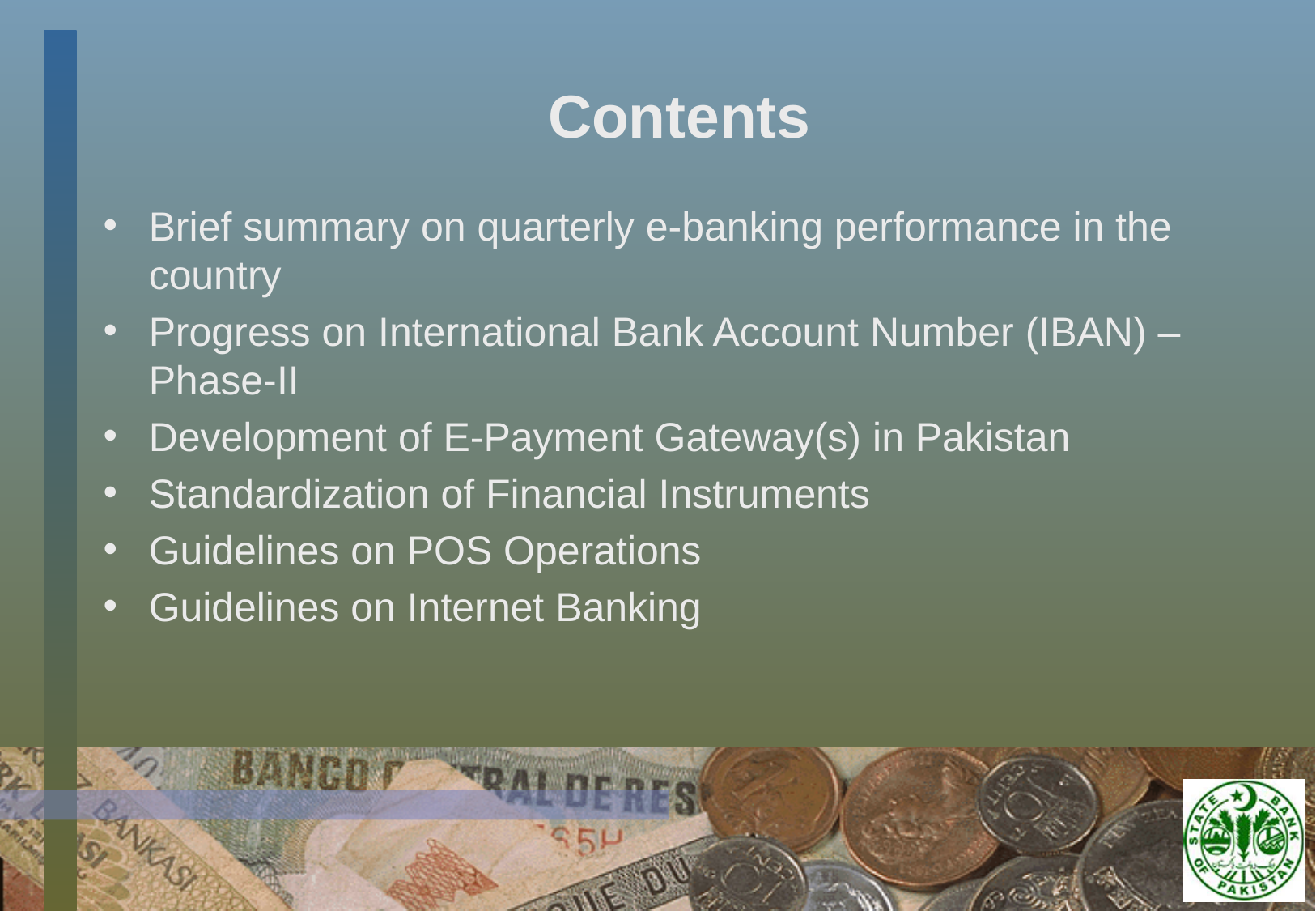

# Contents

Brief summary on quarterly e-banking performance in the country
Progress on International Bank Account Number (IBAN) – Phase-II
Development of E-Payment Gateway(s) in Pakistan
Standardization of Financial Instruments
Guidelines on POS Operations
Guidelines on Internet Banking